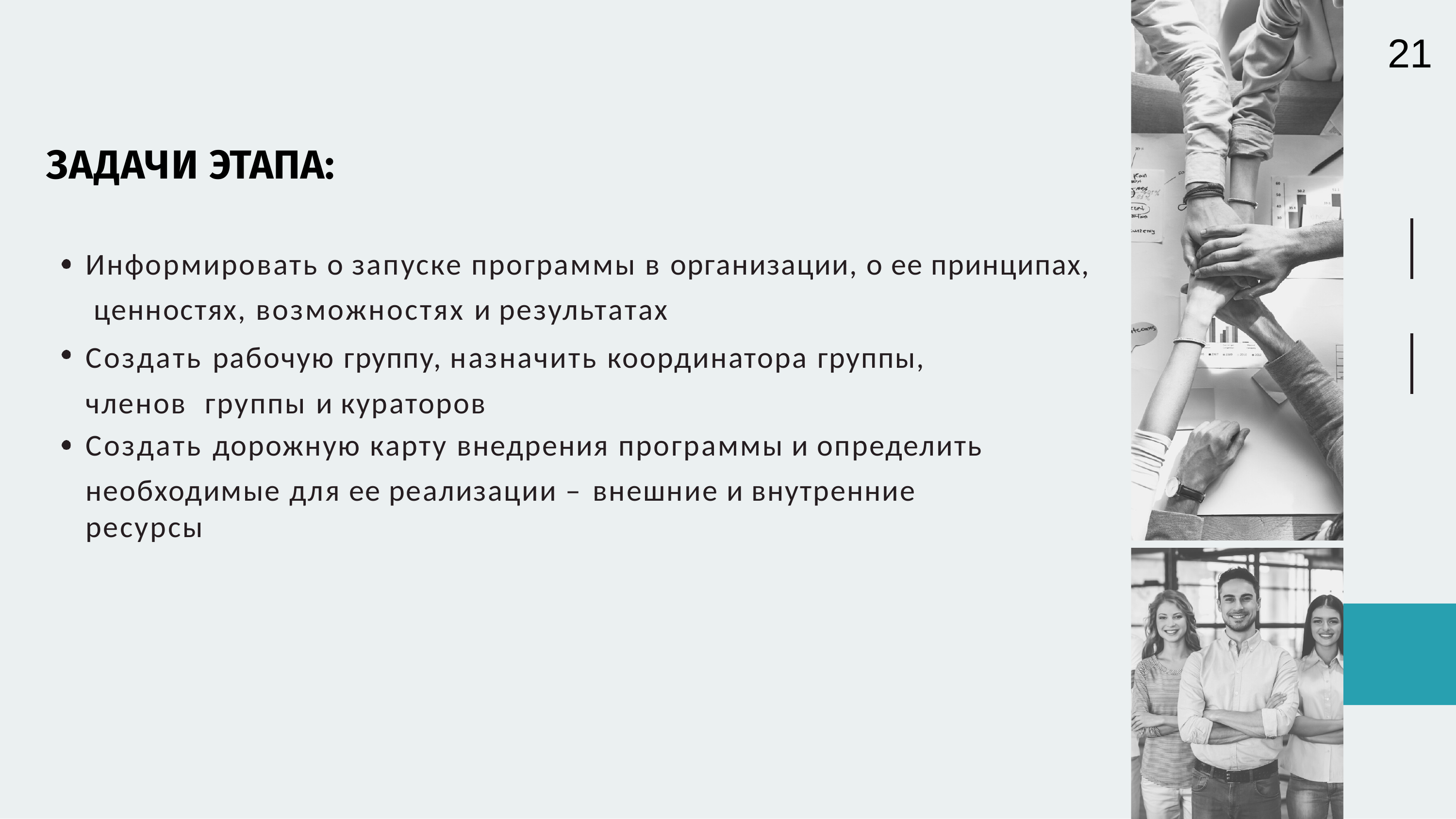

# 21
ЗАДАЧИ ЭТАПА:

Информировать о запуске программы в организации, о ее принципах,  ценностях, возможностях и результатах
Создать рабочую группу, назначить координатора группы, членов  группы и кураторов
Создать дорожную карту внедрения программы и определить
необходимые для ее реализации – внешние и внутренние ресурсы